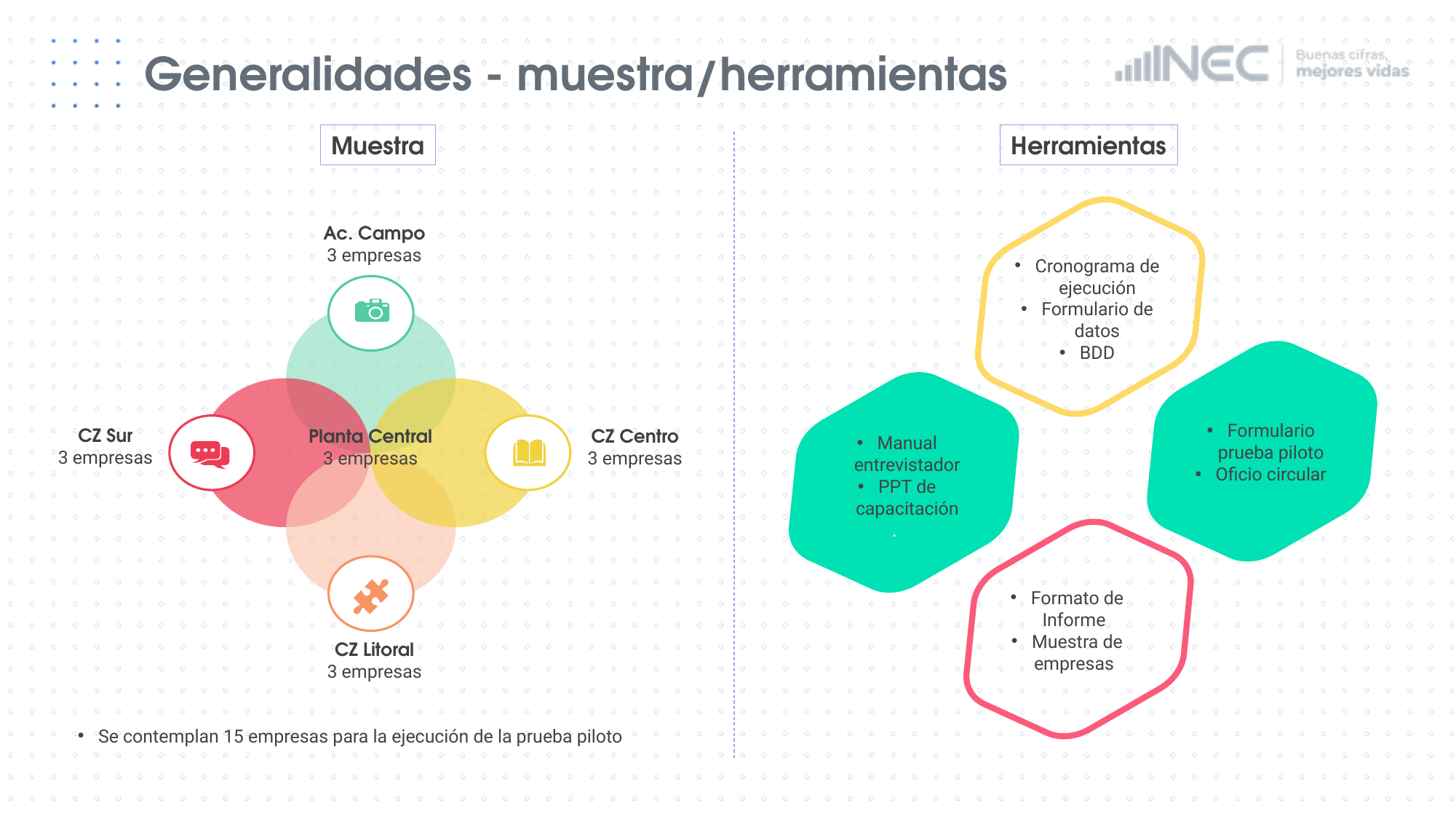

# Generalidades - muestra/herramientas
Muestra
Herramientas

Cronograma de ejecución
Formulario de datos
BDD

Manual entrevistador
PPT de capacitación
.

Formato de Informe
Muestra de empresas

Formulario prueba piloto
Oficio circular
Ac. Campo
3 empresas

CZ Sur
3 empresas
Planta Central
3 empresas
CZ Centro
3 empresas
CZ Litoral
3 empresas
Se contemplan 15 empresas para la ejecución de la prueba piloto